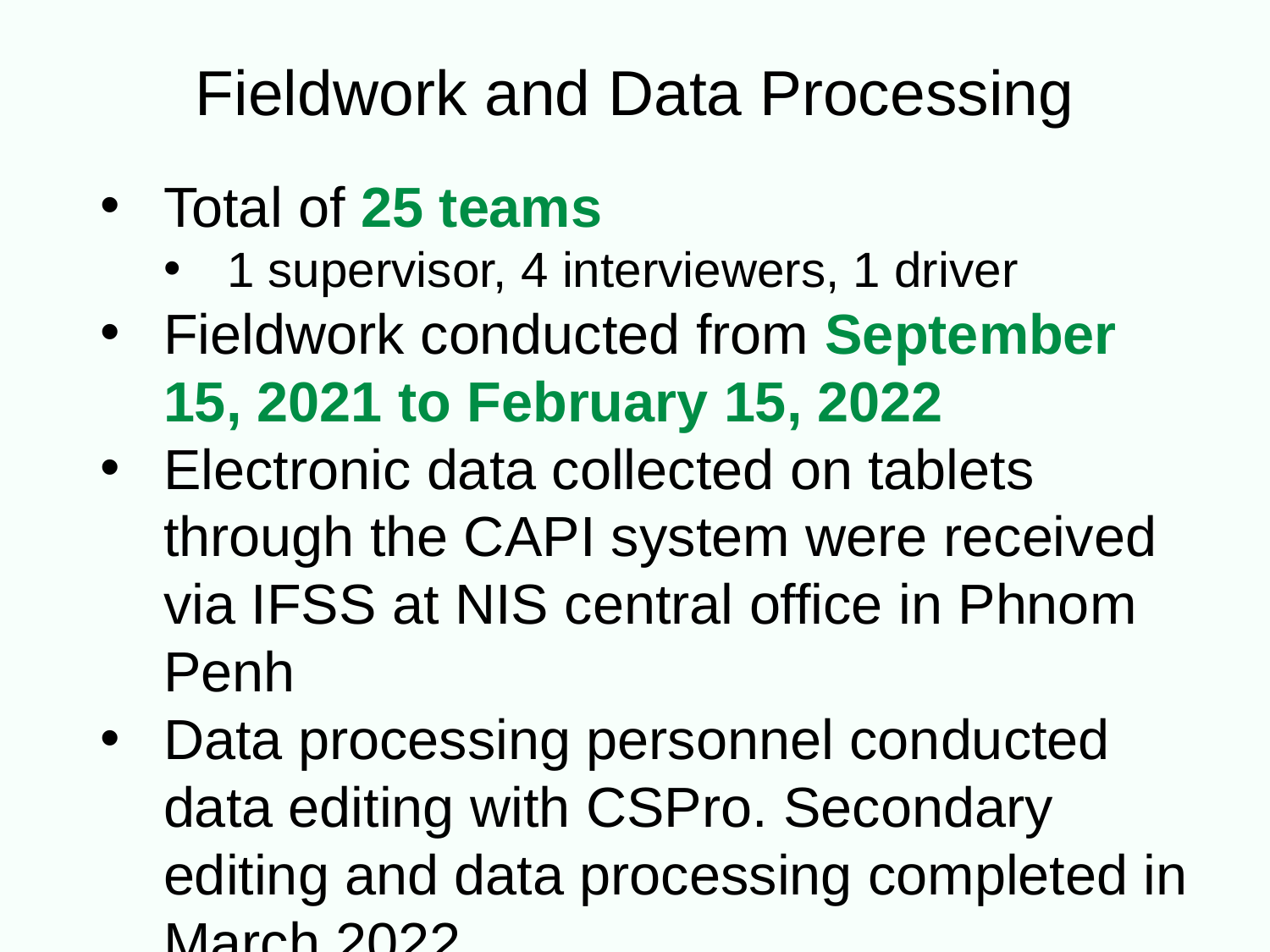

# Fieldwork and Data Processing
Total of 25 teams
1 supervisor, 4 interviewers, 1 driver
Fieldwork conducted from September 15, 2021 to February 15, 2022
Electronic data collected on tablets through the CAPI system were received via IFSS at NIS central office in Phnom Penh
Data processing personnel conducted data editing with CSPro. Secondary editing and data processing completed in March 2022